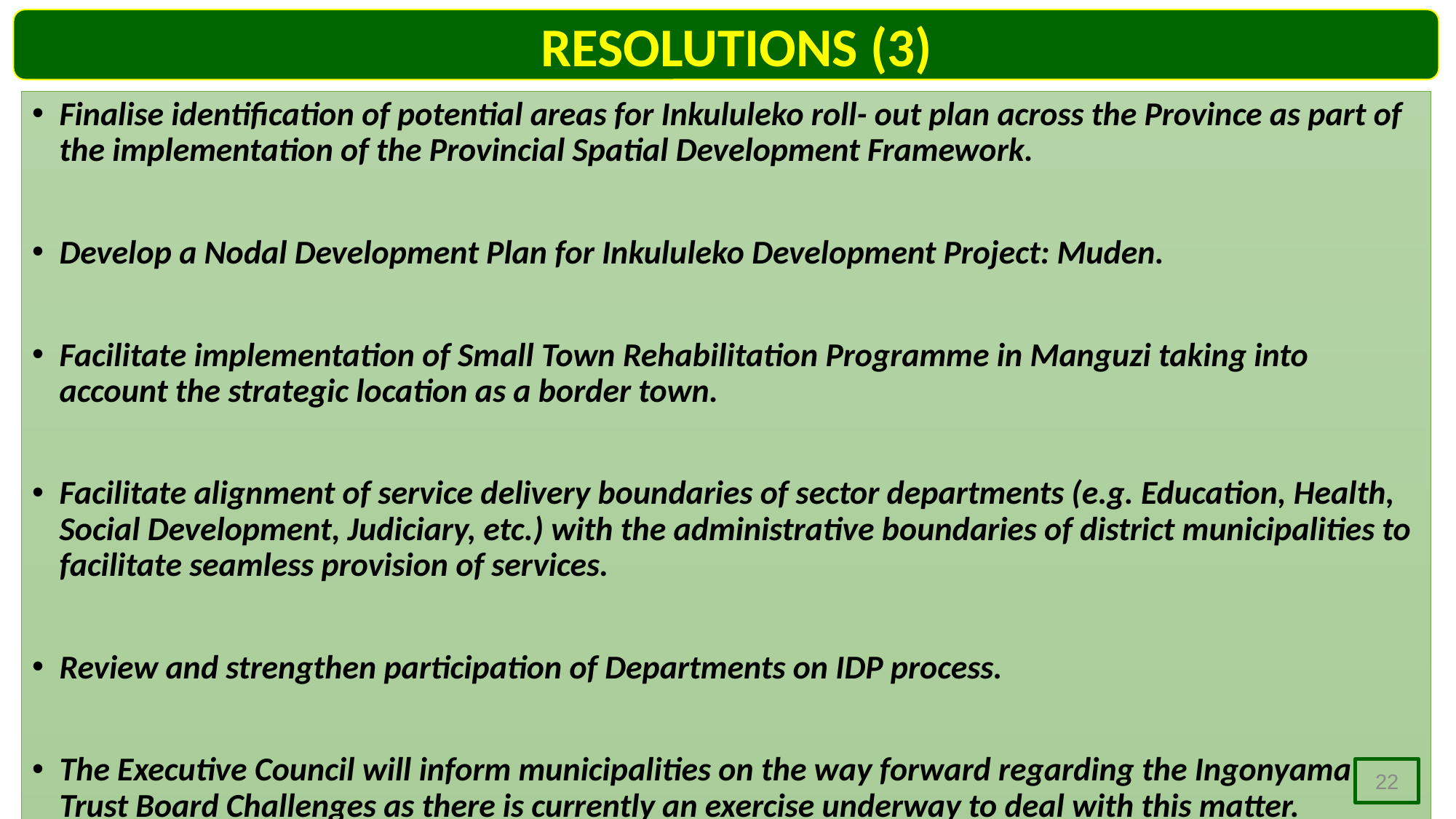

RESOLUTIONS (3)
Finalise identification of potential areas for Inkululeko roll- out plan across the Province as part of the implementation of the Provincial Spatial Development Framework.

Develop a Nodal Development Plan for Inkululeko Development Project: Muden.

Facilitate implementation of Small Town Rehabilitation Programme in Manguzi taking into account the strategic location as a border town.

Facilitate alignment of service delivery boundaries of sector departments (e.g. Education, Health, Social Development, Judiciary, etc.) with the administrative boundaries of district municipalities to facilitate seamless provision of services.

Review and strengthen participation of Departments on IDP process.

The Executive Council will inform municipalities on the way forward regarding the Ingonyama Trust Board Challenges as there is currently an exercise underway to deal with this matter.

22